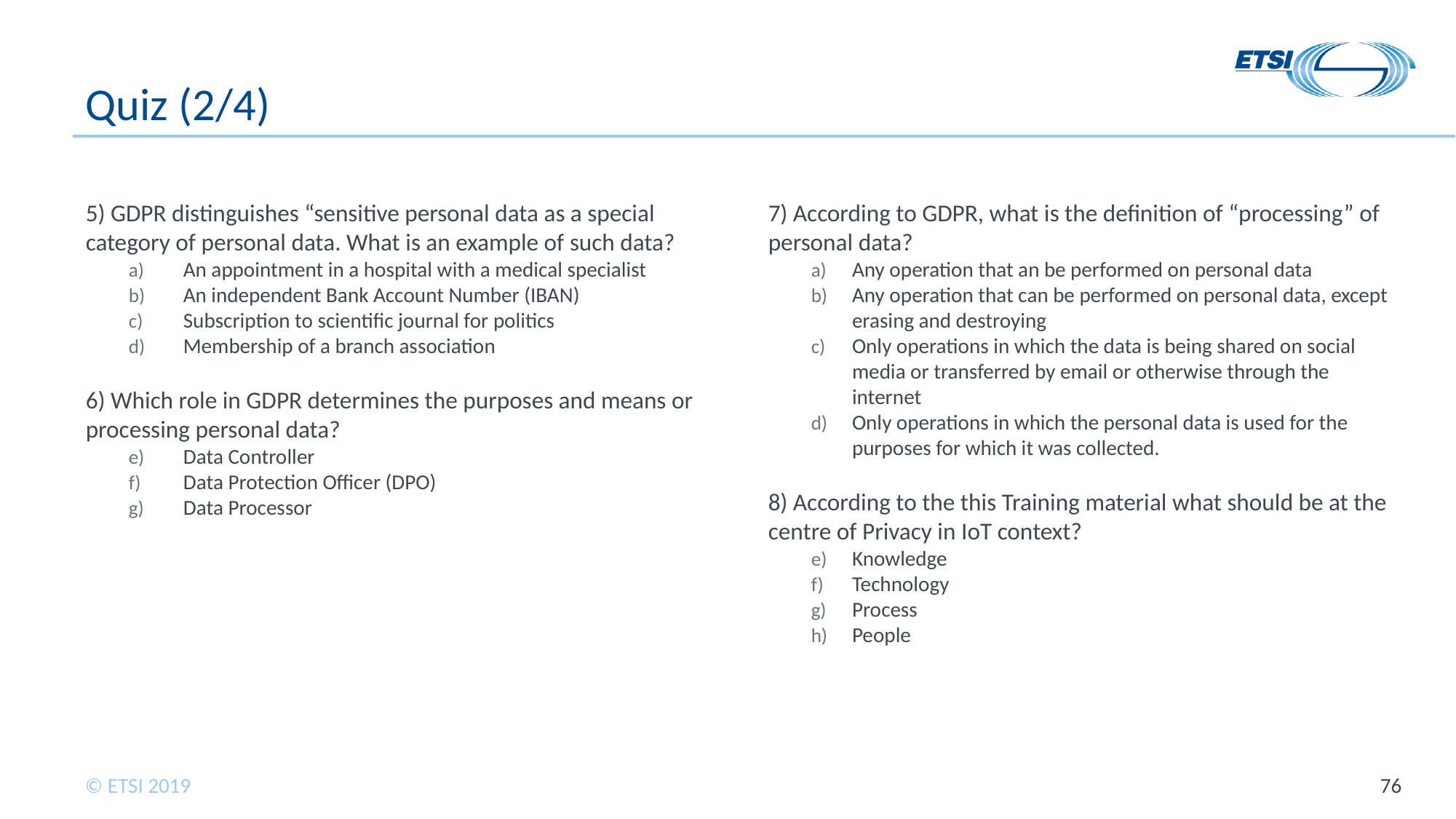

# Quiz (2/4)
5) GDPR distinguishes “sensitive personal data as a special category of personal data. What is an example of such data?
An appointment in a hospital with a medical specialist
An independent Bank Account Number (IBAN)
Subscription to scientific journal for politics
Membership of a branch association
6) Which role in GDPR determines the purposes and means or processing personal data?
Data Controller
Data Protection Officer (DPO)
Data Processor

7) According to GDPR, what is the definition of “processing” of personal data?
Any operation that an be performed on personal data
Any operation that can be performed on personal data, except erasing and destroying
Only operations in which the data is being shared on social media or transferred by email or otherwise through the internet
Only operations in which the personal data is used for the purposes for which it was collected.
8) According to the this Training material what should be at the centre of Privacy in IoT context?
Knowledge
Technology
Process
People